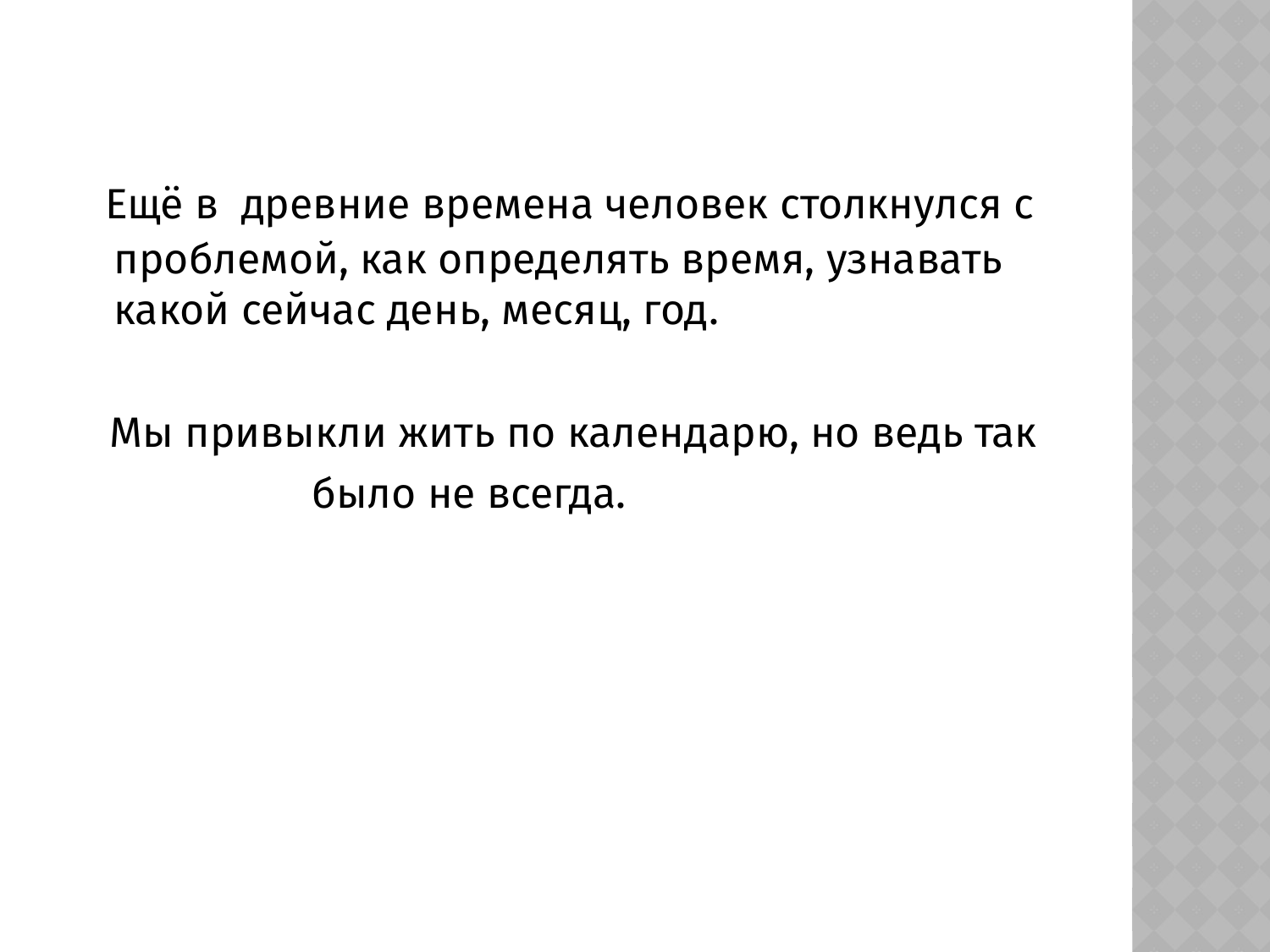

Ещё в  древние времена человек столкнулся с проблемой, как определять время, узнавать какой сейчас день, месяц, год.

   Мы привыкли жить по календарю, но ведь так
                     было не всегда.